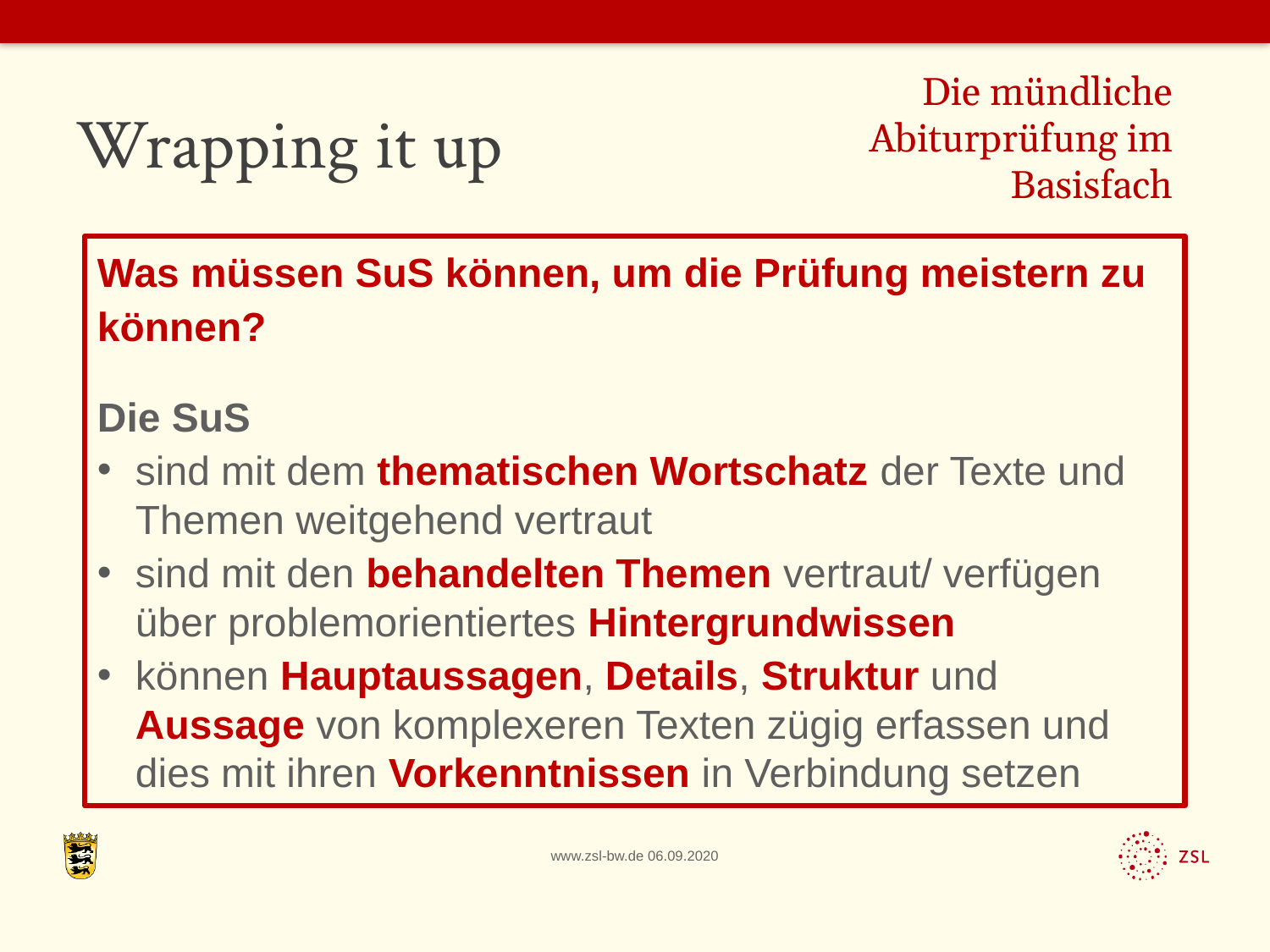

Die mündliche Abiturprüfung im Basisfach
# Wrapping it up
Was müssen SuS können, um die Prüfung meistern zu können?

Die SuS
sind mit dem thematischen Wortschatz der Texte und Themen weitgehend vertraut
sind mit den behandelten Themen vertraut/ verfügen über problemorientiertes Hintergrundwissen
können Hauptaussagen, Details, Struktur und Aussage von komplexeren Texten zügig erfassen und dies mit ihren Vorkenntnissen in Verbindung setzen